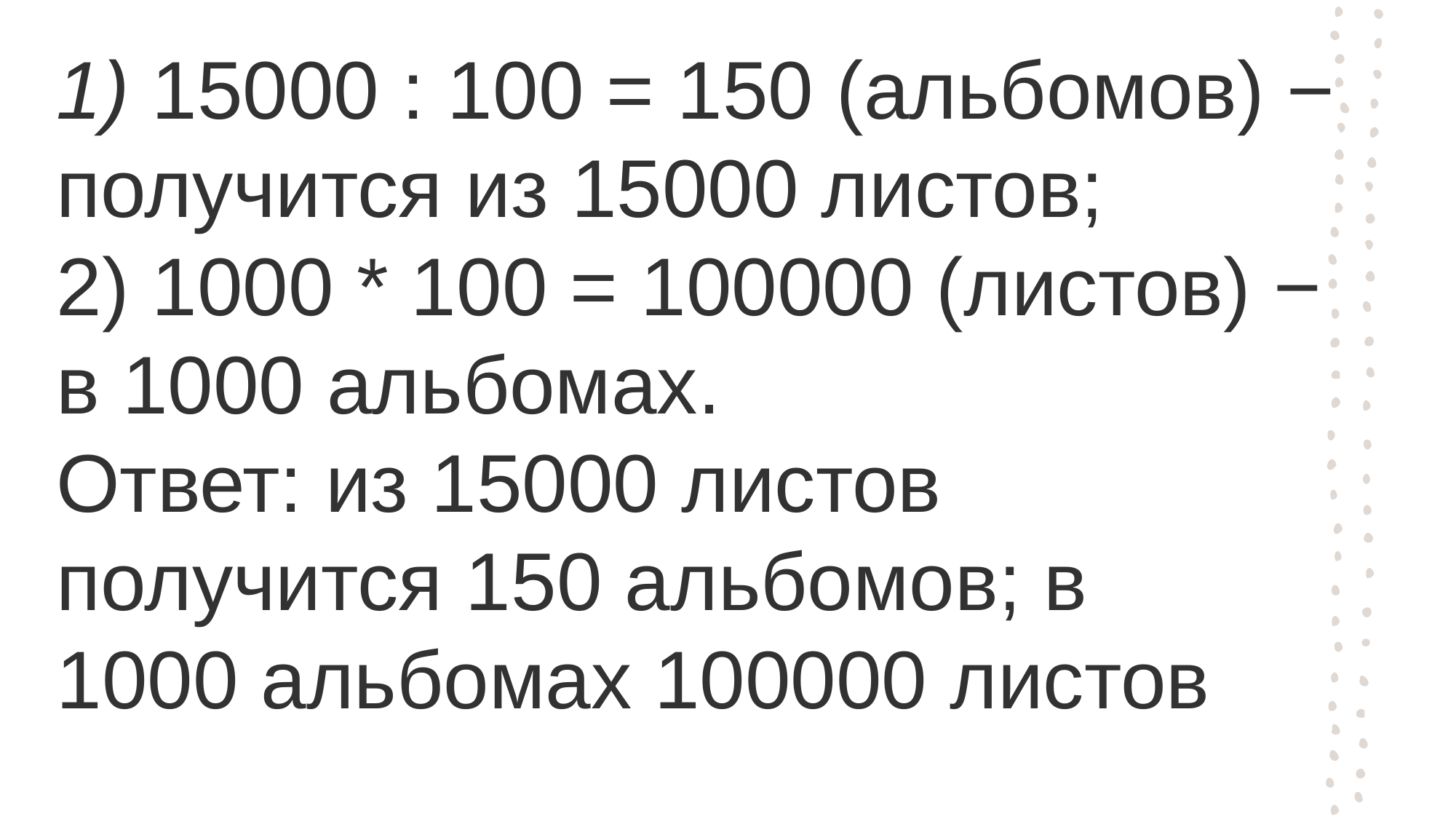

# 1) 15000 : 100 = 150 (альбомов) − получится из 15000 листов; 2) 1000 * 100 = 100000 (листов) − в 1000 альбомах. Ответ: из 15000 листов получится 150 альбомов; в  1000 альбомах 100000 листов